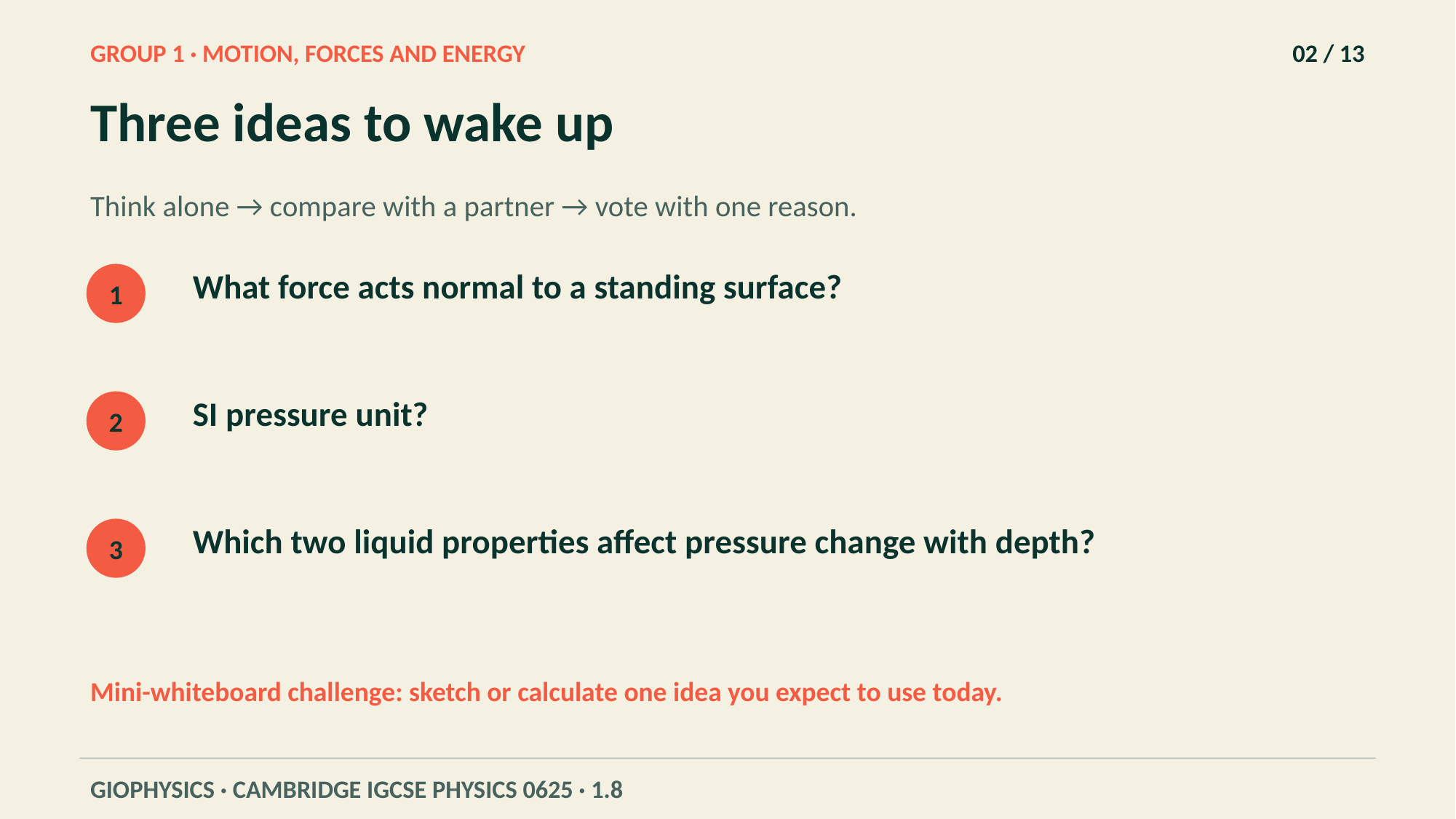

GROUP 1 · MOTION, FORCES AND ENERGY
02 / 13
Three ideas to wake up
Think alone → compare with a partner → vote with one reason.
What force acts normal to a standing surface?

1
SI pressure unit?

2
Which two liquid properties affect pressure change with depth?

3
Mini-whiteboard challenge: sketch or calculate one idea you expect to use today.

GIOPHYSICS · CAMBRIDGE IGCSE PHYSICS 0625 · 1.8